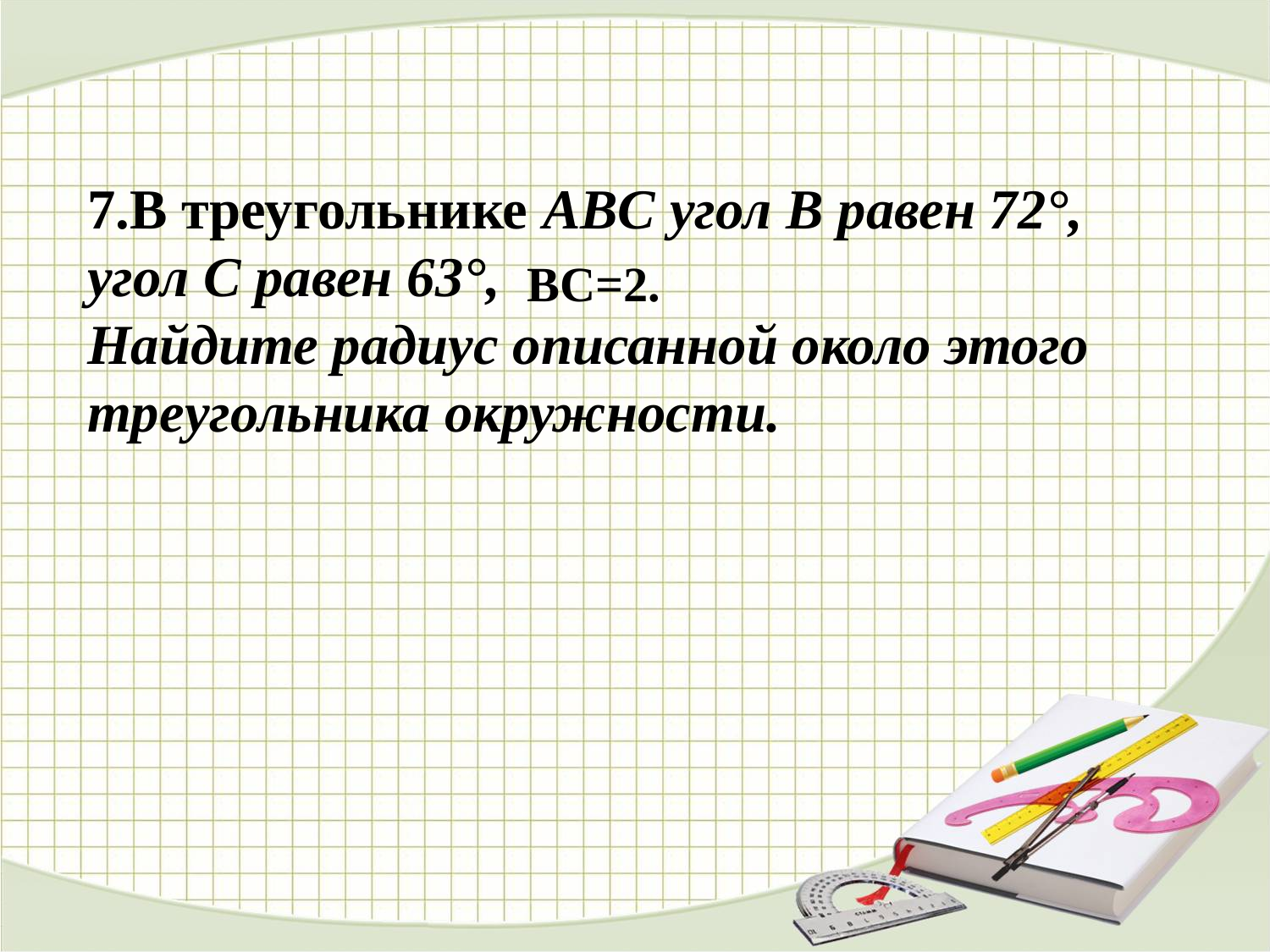

7.В треугольнике ABC угол B равен 72°, угол C равен 63°,
Найдите радиус описанной около этого треугольника окружности.
ВС=2.